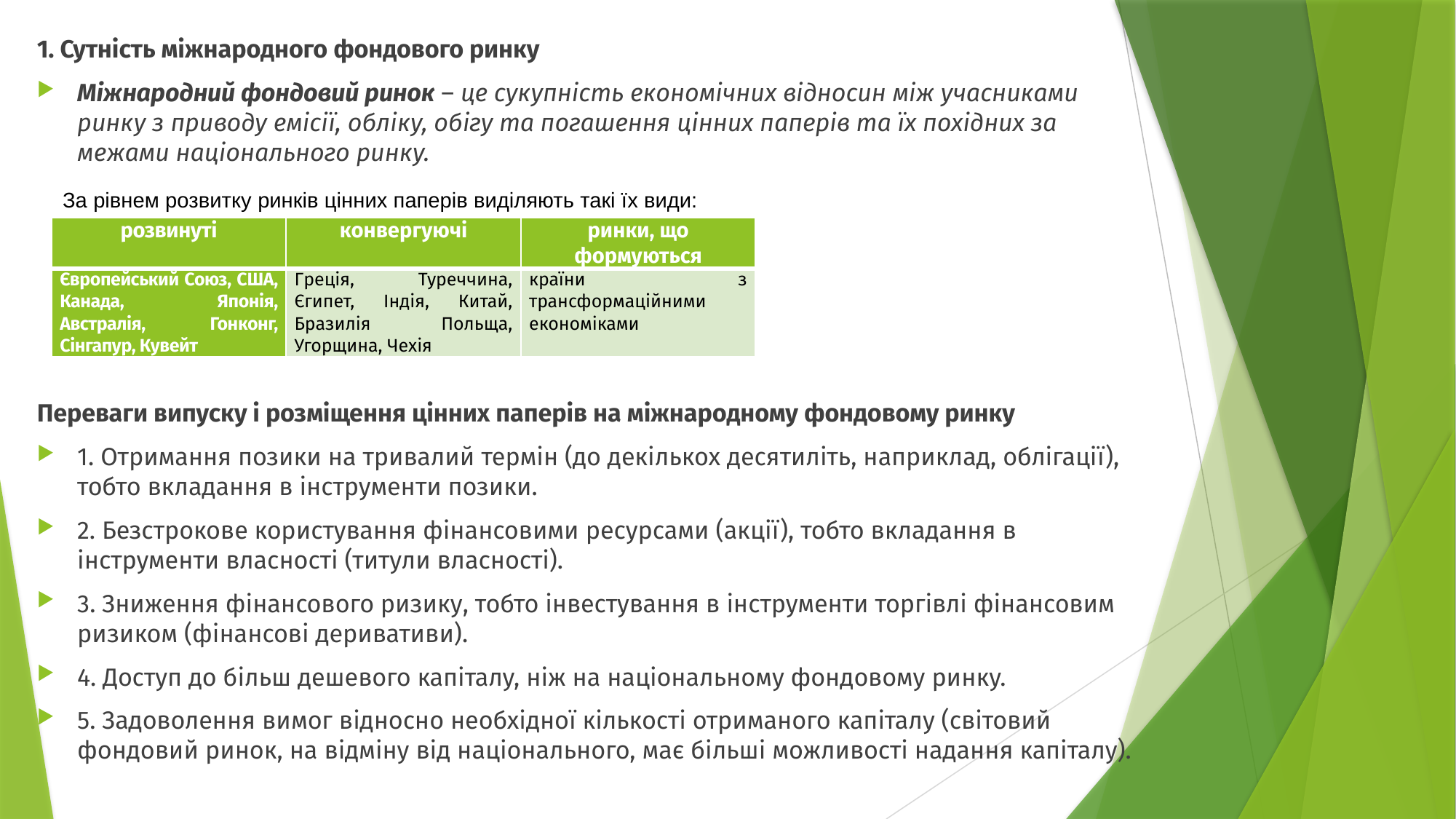

1. Сутність міжнародного фондового ринку
Міжнародний фондовий ринок – це сукупність економічних відносин між учасниками ринку з приводу емісії, обліку, обігу та погашення цінних паперів та їх похідних за межами національного ринку.

Переваги випуску і розміщення цінних паперів на міжнародному фондовому ринку
1. Отримання позики на тривалий термін (до декількох десятиліть, наприклад, облігації), тобто вкладання в інструменти позики.
2. Безстрокове користування фінансовими ресурсами (акції), тобто вкладання в інструменти власності (титули власності).
3. Зниження фінансового ризику, тобто інвестування в інструменти торгівлі фінансовим ризиком (фінансові деривативи).
4. Доступ до більш дешевого капіталу, ніж на національному фондовому ринку.
5. Задоволення вимог відносно необхідної кількості отриманого капіталу (світовий фондовий ринок, на відміну від національного, має більші можливості надання капіталу).

За рівнем розвитку ринків цінних паперів виділяють такі їх види:
| розвинуті | конвергуючі | ринки, що формуються |
| --- | --- | --- |
| Європейський Союз, США, Канада, Японія, Австралія, Гонконг, Сінгапур, Кувейт | Греція, Туреччина, Єгипет, Індія, Китай, Бразилія Польща, Угорщина, Чехія | країни з трансформаційними економіками |